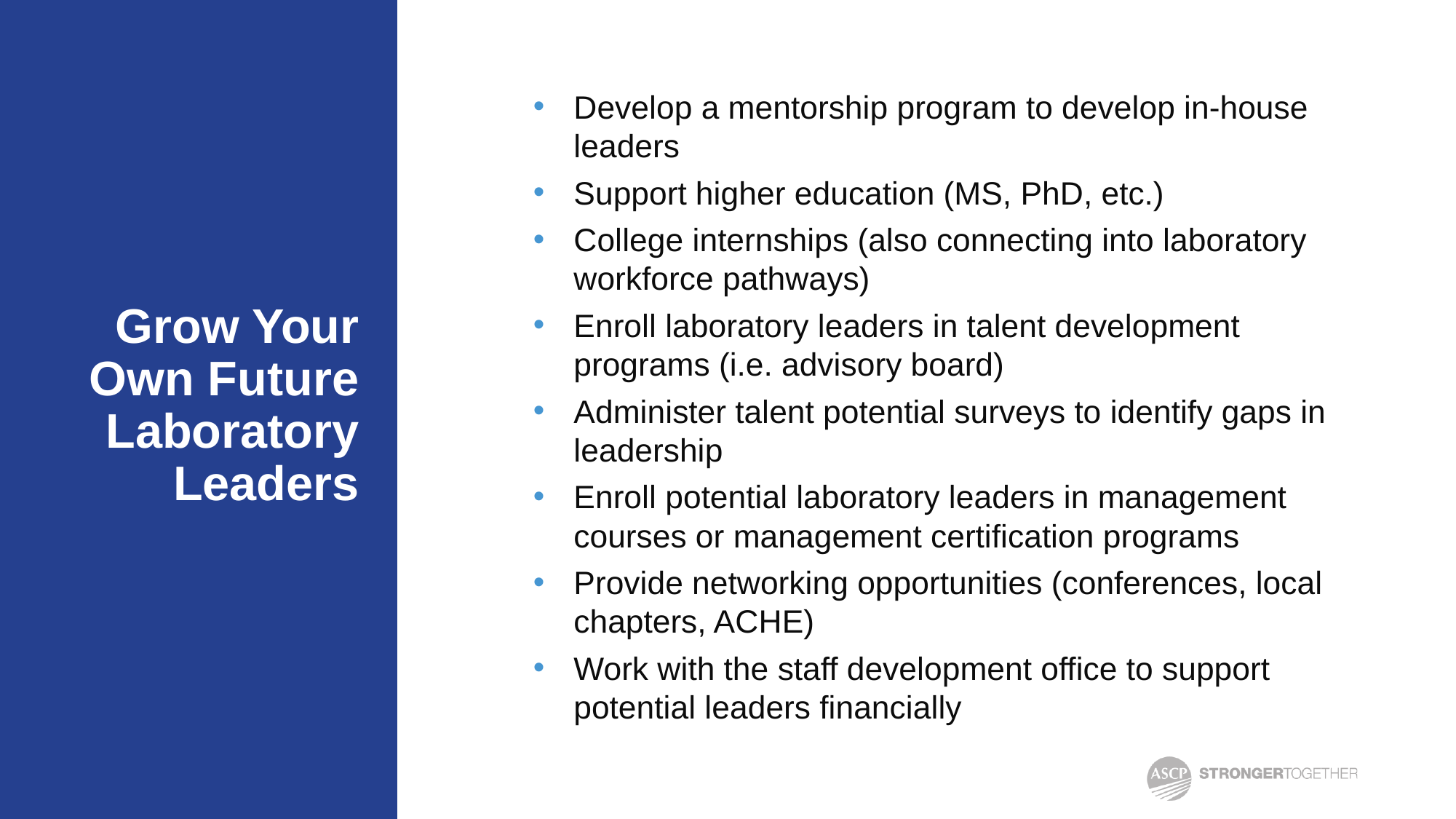

Develop a mentorship program to develop in-house leaders
Support higher education (MS, PhD, etc.)
College internships (also connecting into laboratory workforce pathways)
Enroll laboratory leaders in talent development programs (i.e. advisory board)
Administer talent potential surveys to identify gaps in leadership
Enroll potential laboratory leaders in management courses or management certification programs
Provide networking opportunities (conferences, local chapters, ACHE)
Work with the staff development office to support potential leaders financially
# Grow Your Own Future Laboratory Leaders